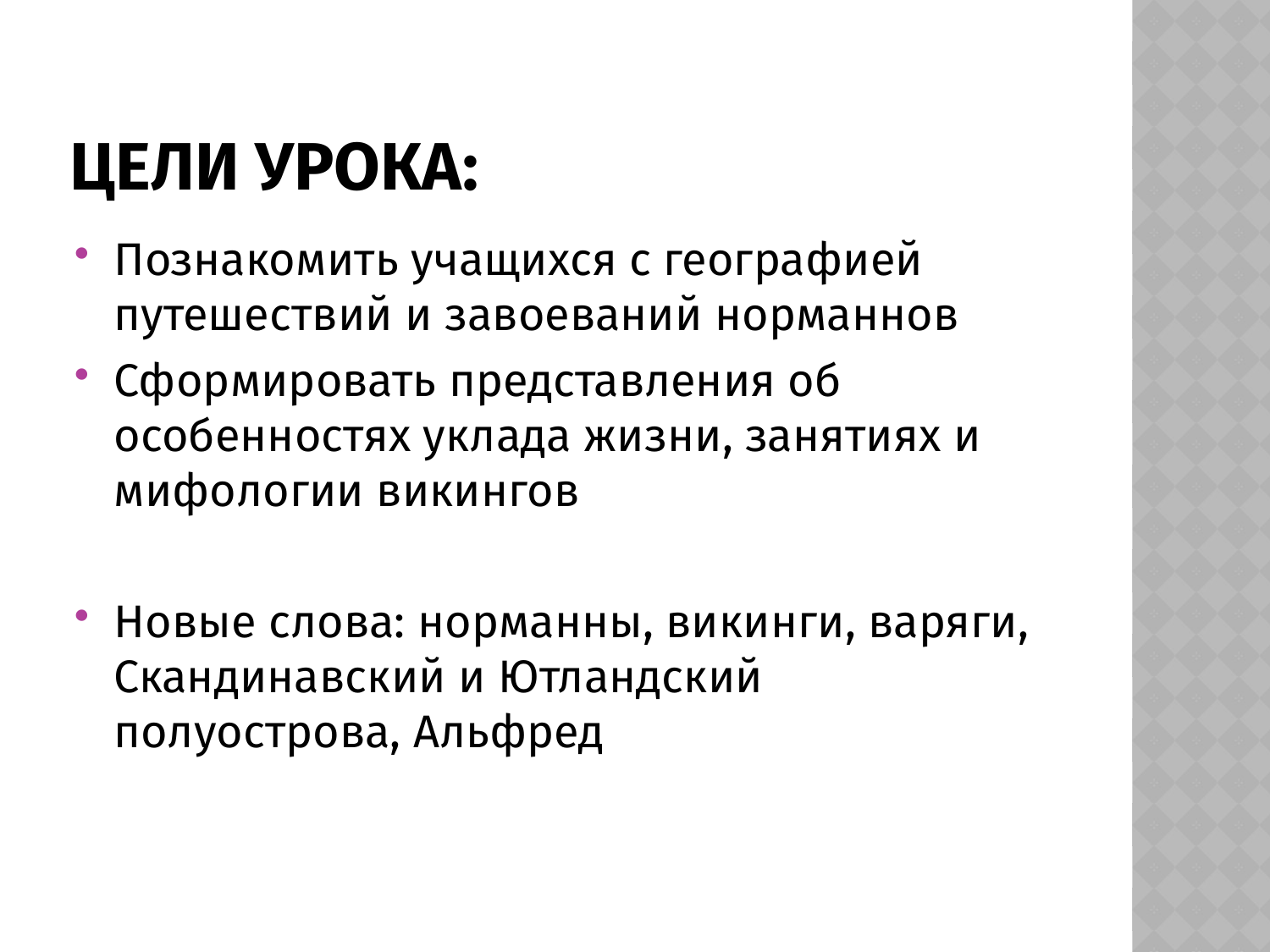

# Цели урока:
Познакомить учащихся с географией путешествий и завоеваний норманнов
Сформировать представления об особенностях уклада жизни, занятиях и мифологии викингов

Новые слова: норманны, викинги, варяги, Скандинавский и Ютландский полуострова, Альфред